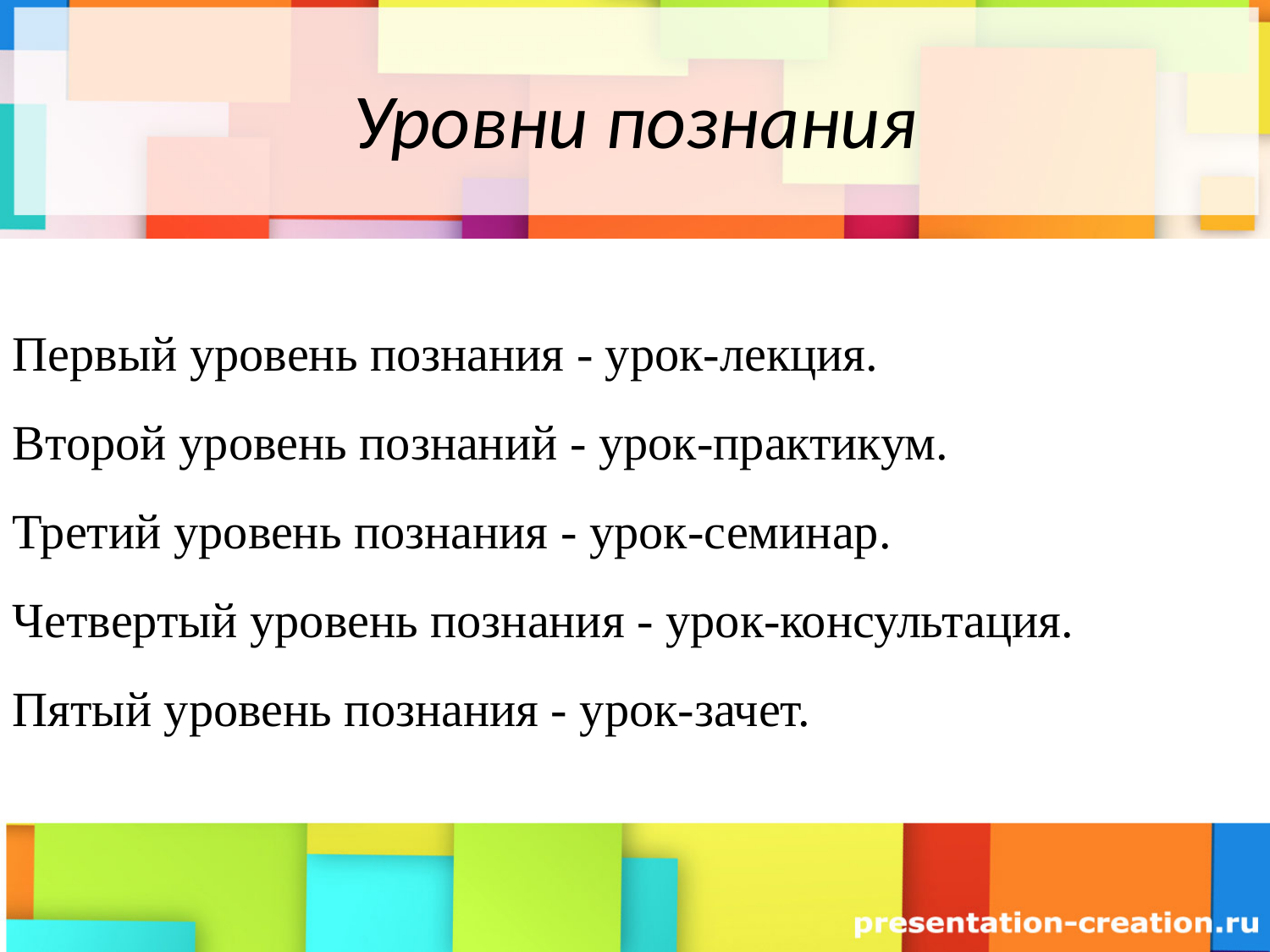

# Уровни познания
Первый уровень познания - урок-лекция.
Второй уровень познаний - урок-практикум.
Третий уровень познания - урок-семинар.
Четвертый уровень познания - урок-консультация.
Пятый уровень познания - урок-зачет.